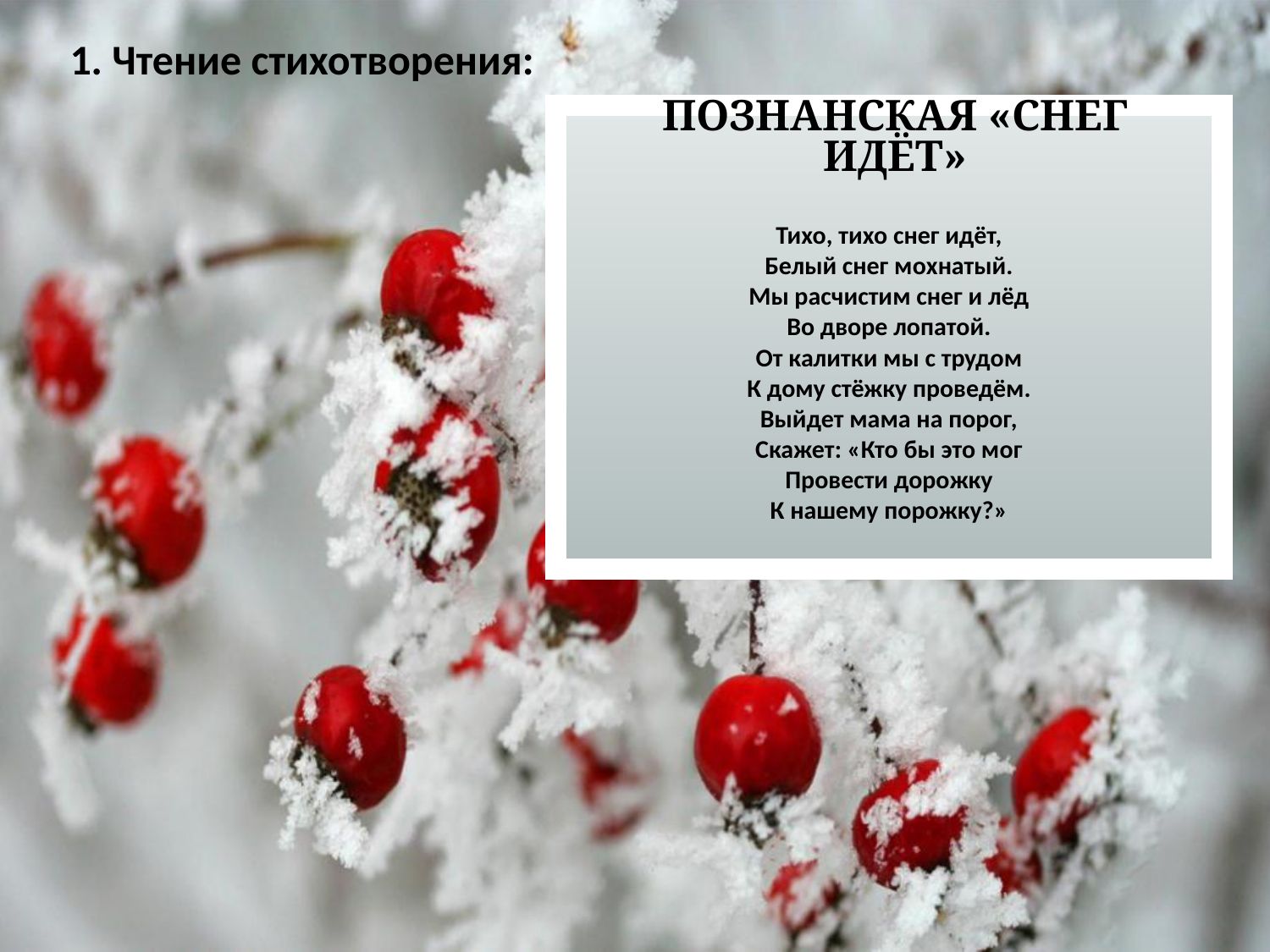

1. Чтение стихотворения:
# Познанская «Снег идёт»
Тихо, тихо снег идёт,
Белый снег мохнатый.
Мы расчистим снег и лёд
Во дворе лопатой.
От калитки мы с трудом
К дому стёжку проведём.
Выйдет мама на порог,
Скажет: «Кто бы это мог
Провести дорожку
К нашему порожку?»